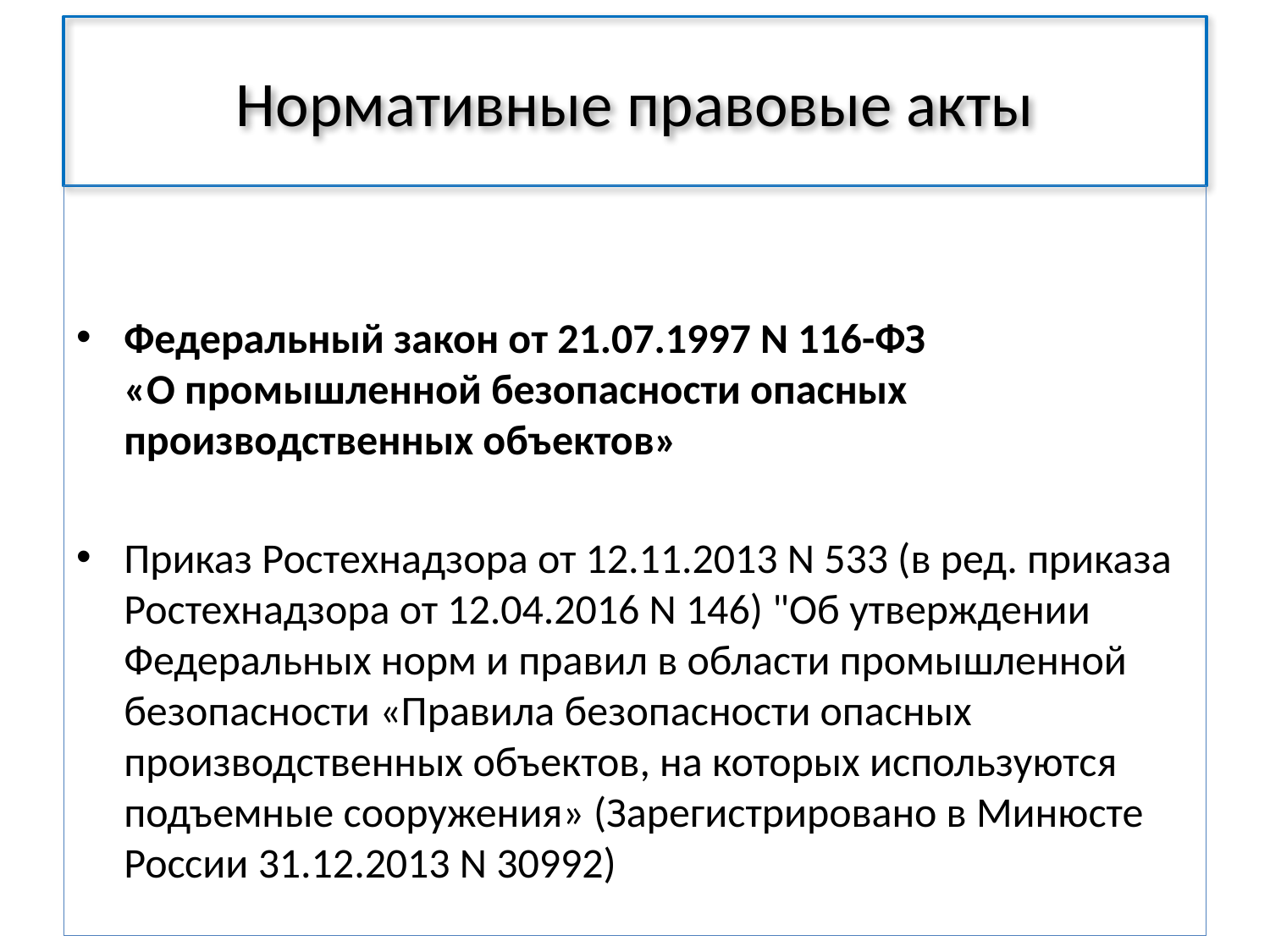

# Нормативные правовые акты

Федеральный закон от 21.07.1997 N 116-ФЗ
«О промышленной безопасности опасных производственных объектов»

Приказ Ростехнадзора от 12.11.2013 N 533 (в ред. приказа Ростехнадзора от 12.04.2016 N 146) "Об утверждении Федеральных норм и правил в области промышленной безопасности «Правила безопасности опасных производственных объектов, на которых используются подъемные сооружения» (Зарегистрировано в Минюсте России 31.12.2013 N 30992)